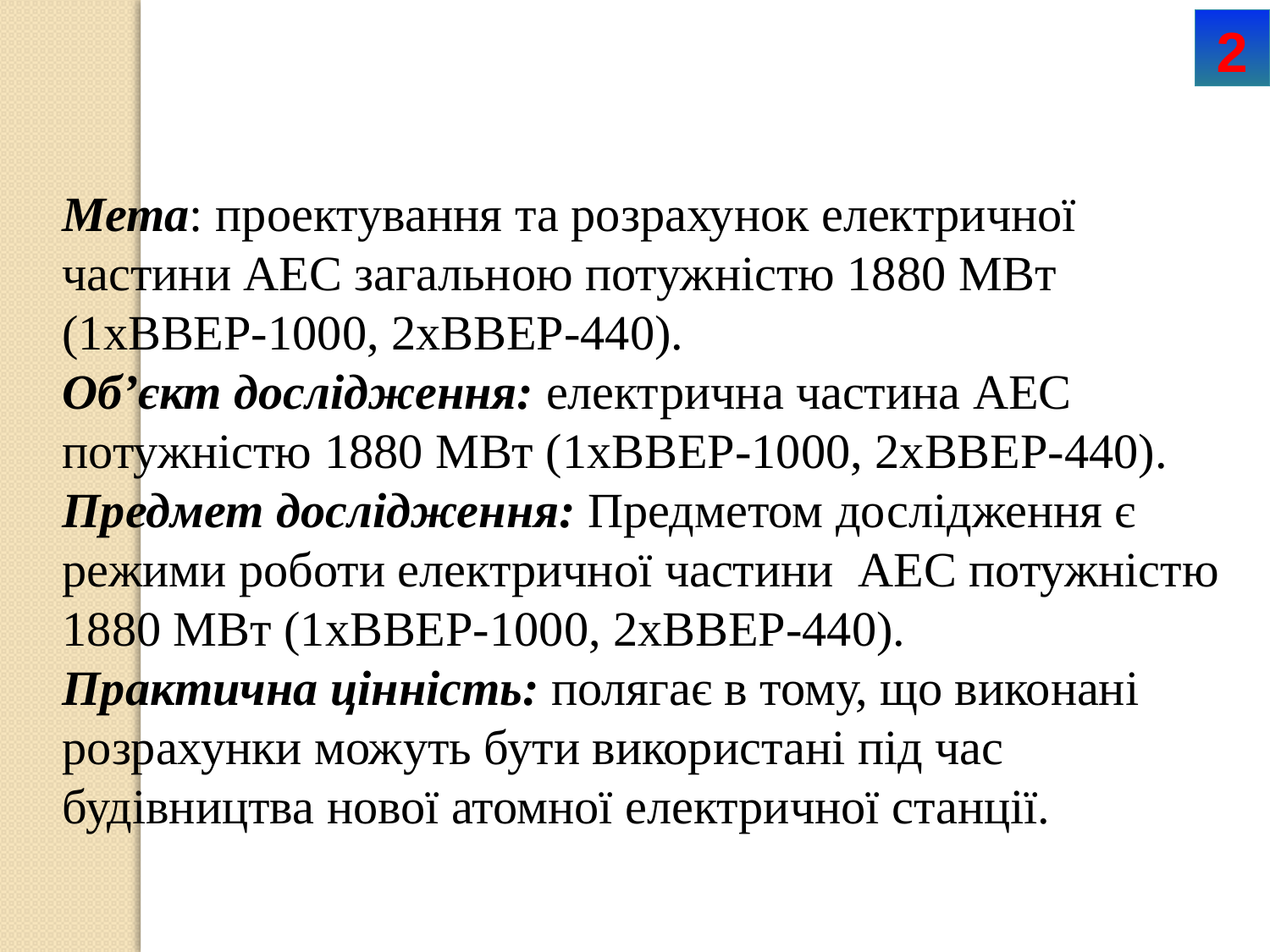

2
Мета: проектування та розрахунок електричної частини АЕС загальною потужністю 1880 МВт (1хВВЕР-1000, 2хВВЕР-440).
Об’єкт дослідження: електрична частина АЕС потужністю 1880 МВт (1хВВЕР-1000, 2хВВЕР-440).
Предмет дослідження: Предметом дослідження є режими роботи електричної частини  АЕС потужністю 1880 МВт (1хВВЕР-1000, 2хВВЕР-440).
Практична цінність: полягає в тому, що виконані розрахунки можуть бути використані під час будівництва нової атомної електричної станції.